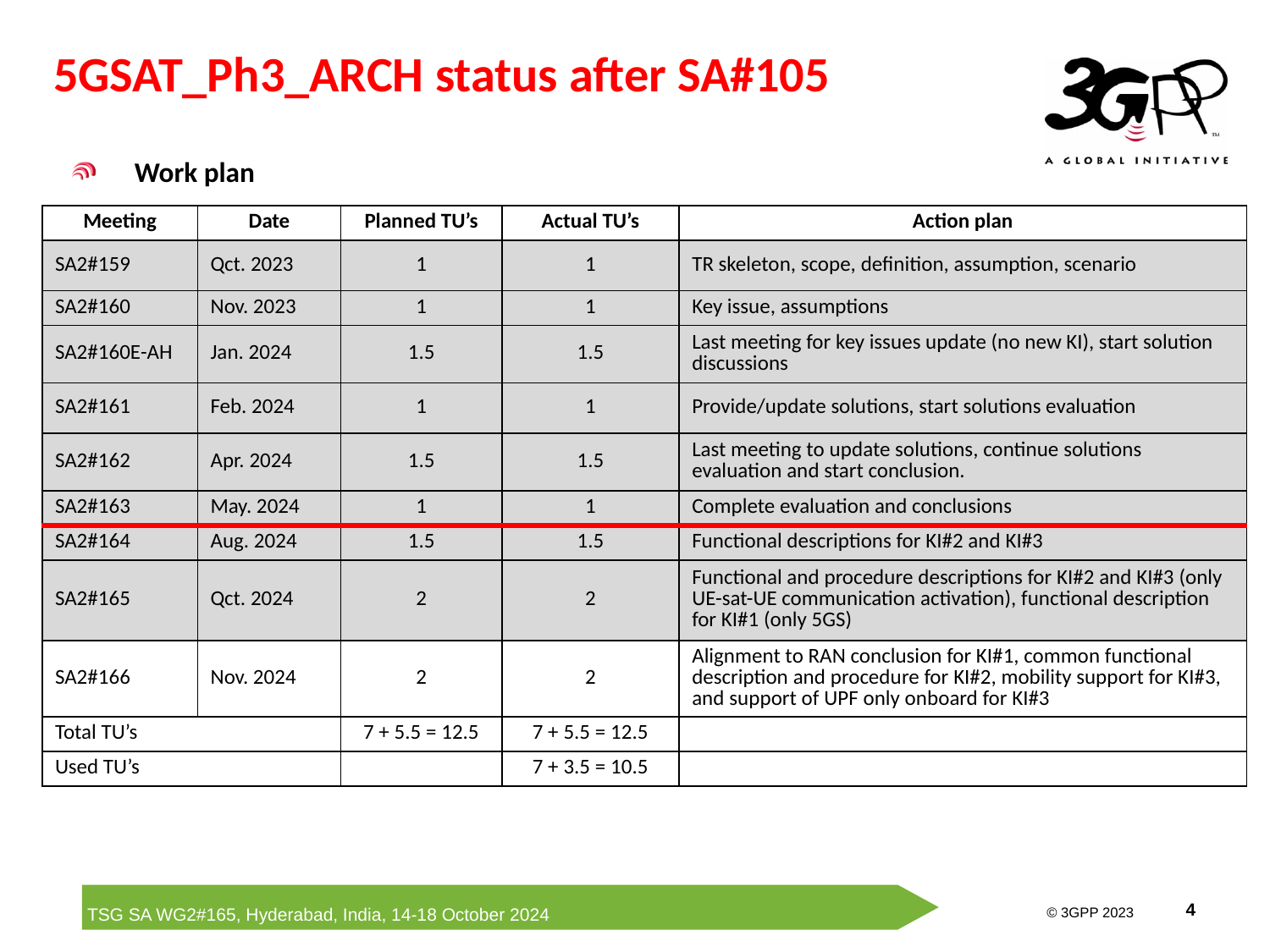

5GSAT_Ph3_ARCH status after SA#105
Work plan
| Meeting | Date | Planned TU’s | Actual TU’s | Action plan |
| --- | --- | --- | --- | --- |
| SA2#159 | Qct. 2023 | 1 | 1 | TR skeleton, scope, definition, assumption, scenario |
| SA2#160 | Nov. 2023 | 1 | 1 | Key issue, assumptions |
| SA2#160E-AH | Jan. 2024 | 1.5 | 1.5 | Last meeting for key issues update (no new KI), start solution discussions |
| SA2#161 | Feb. 2024 | 1 | 1 | Provide/update solutions, start solutions evaluation |
| SA2#162 | Apr. 2024 | 1.5 | 1.5 | Last meeting to update solutions, continue solutions evaluation and start conclusion. |
| SA2#163 | May. 2024 | 1 | 1 | Complete evaluation and conclusions |
| SA2#164 | Aug. 2024 | 1.5 | 1.5 | Functional descriptions for KI#2 and KI#3 |
| SA2#165 | Qct. 2024 | 2 | 2 | Functional and procedure descriptions for KI#2 and KI#3 (only UE-sat-UE communication activation), functional description for KI#1 (only 5GS) |
| SA2#166 | Nov. 2024 | 2 | 2 | Alignment to RAN conclusion for KI#1, common functional description and procedure for KI#2, mobility support for KI#3, and support of UPF only onboard for KI#3 |
| Total TU’s |  | 7 + 5.5 = 12.5 | 7 + 5.5 = 12.5 |  |
| Used TU’s |  |  | 7 + 3.5 = 10.5 |  |